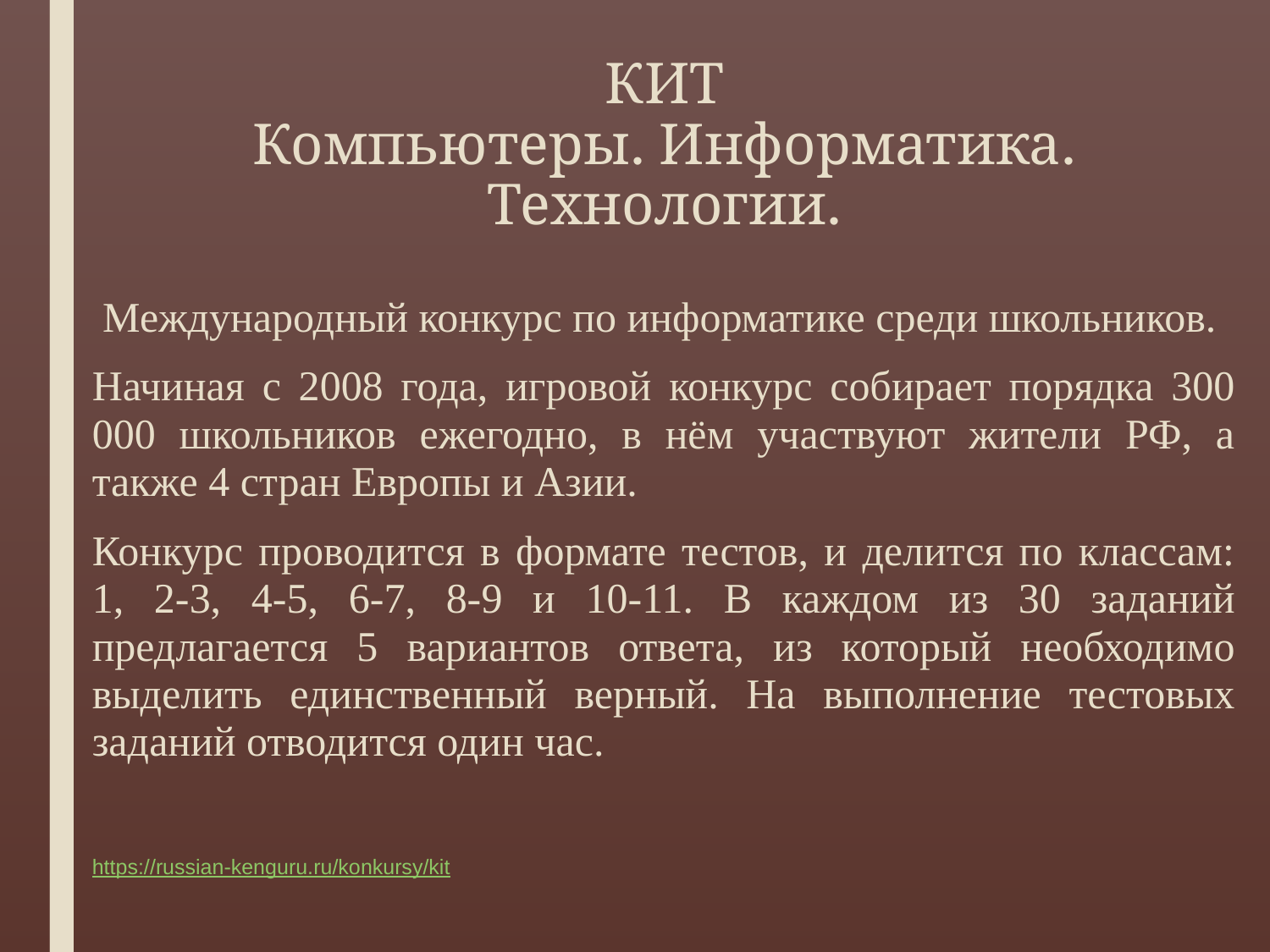

# КИТ Компьютеры. Информатика. Технологии.
 Международный конкурс по информатике среди школьников.
Начиная с 2008 года, игровой конкурс собирает порядка 300 000 школьников ежегодно, в нём участвуют жители РФ, а также 4 стран Европы и Азии.
Конкурс проводится в формате тестов, и делится по классам: 1, 2-3, 4-5, 6-7, 8-9 и 10-11. В каждом из 30 заданий предлагается 5 вариантов ответа, из который необходимо выделить единственный верный. На выполнение тестовых заданий отводится один час.

https://russian-kenguru.ru/konkursy/kit